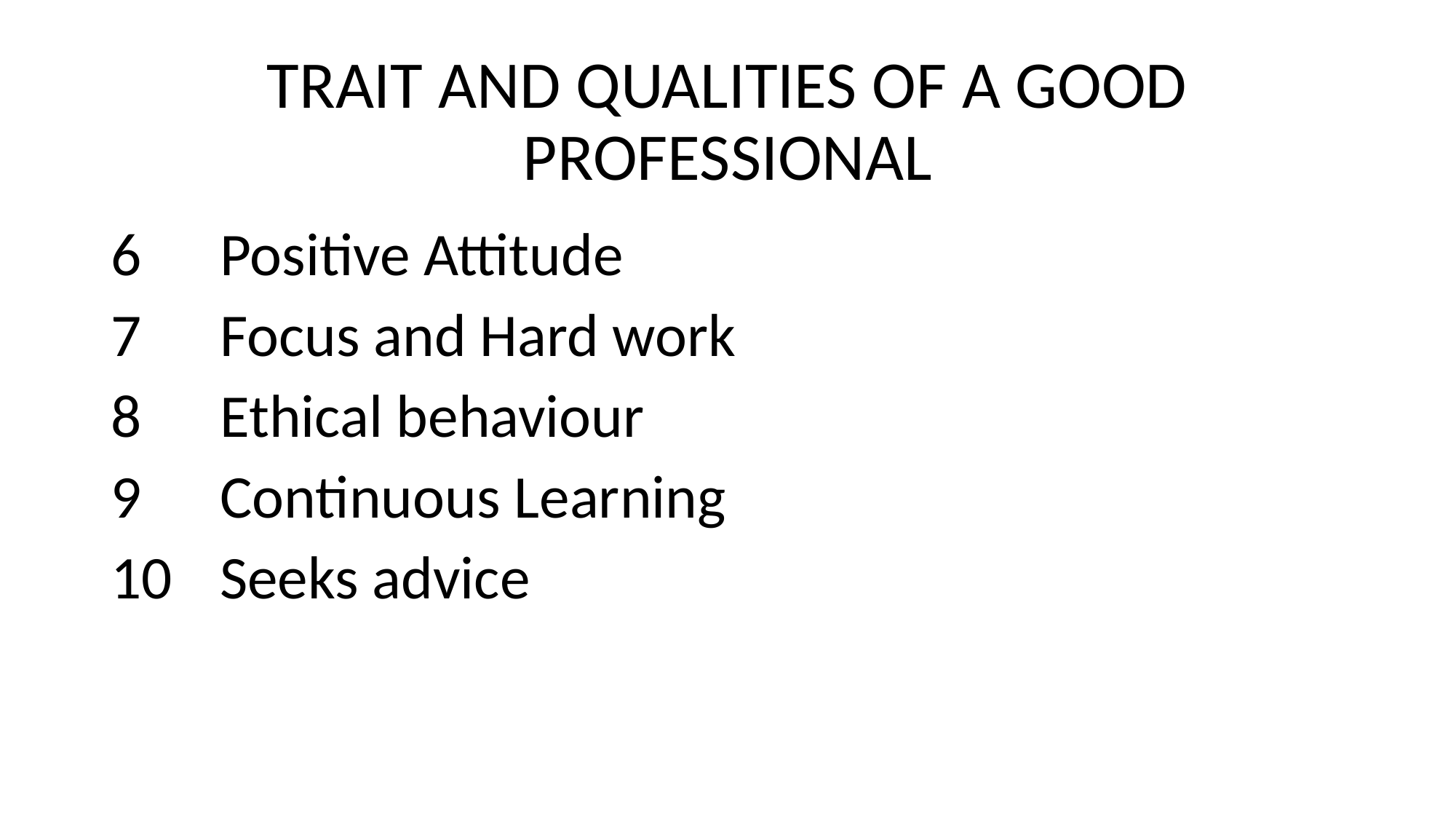

# TRAIT AND QUALITIES OF A GOOD PROFESSIONAL
6	Positive Attitude
7	Focus and Hard work
8	Ethical behaviour
9	Continuous Learning
10	Seeks advice